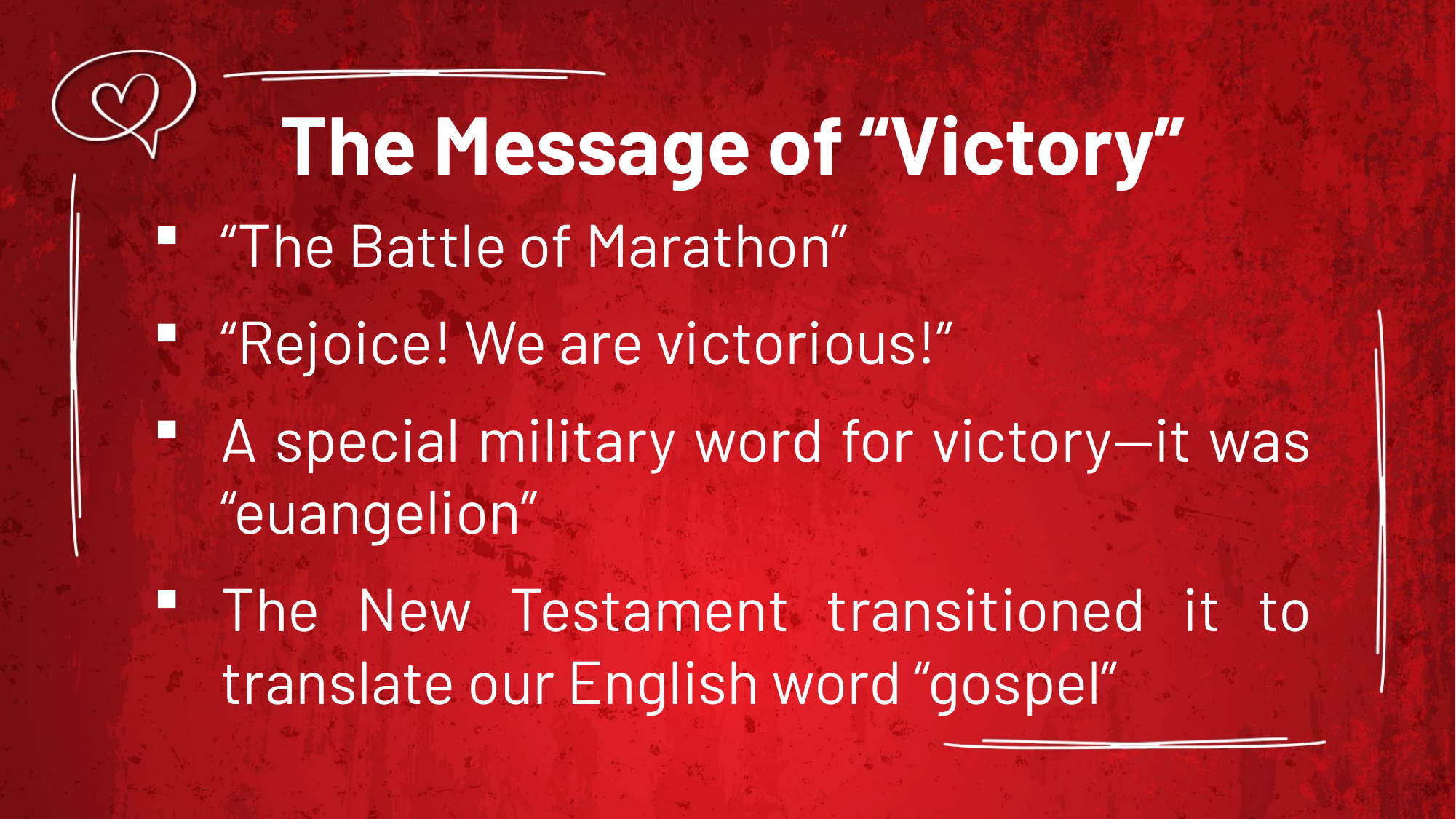

The Message of “Victory”
“The Battle of Marathon”
“Rejoice! We are victorious!”
A special military word for victory—it was “euangelion”
The New Testament transitioned it to translate our English word “gospel”